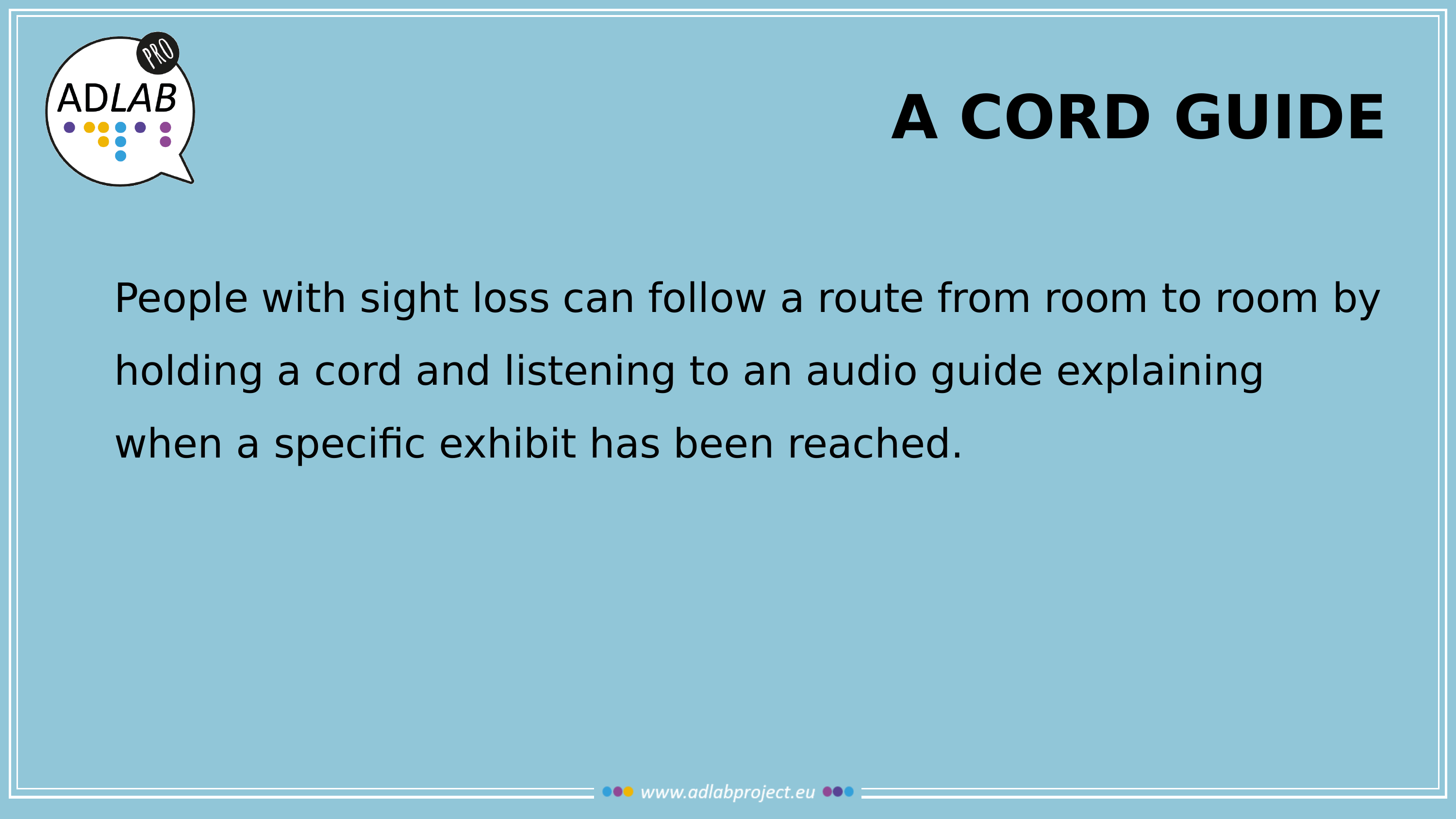

# A cord guide
	People with sight loss can follow a route from room to room by holding a cord and listening to an audio guide explaining when a specific exhibit has been reached.